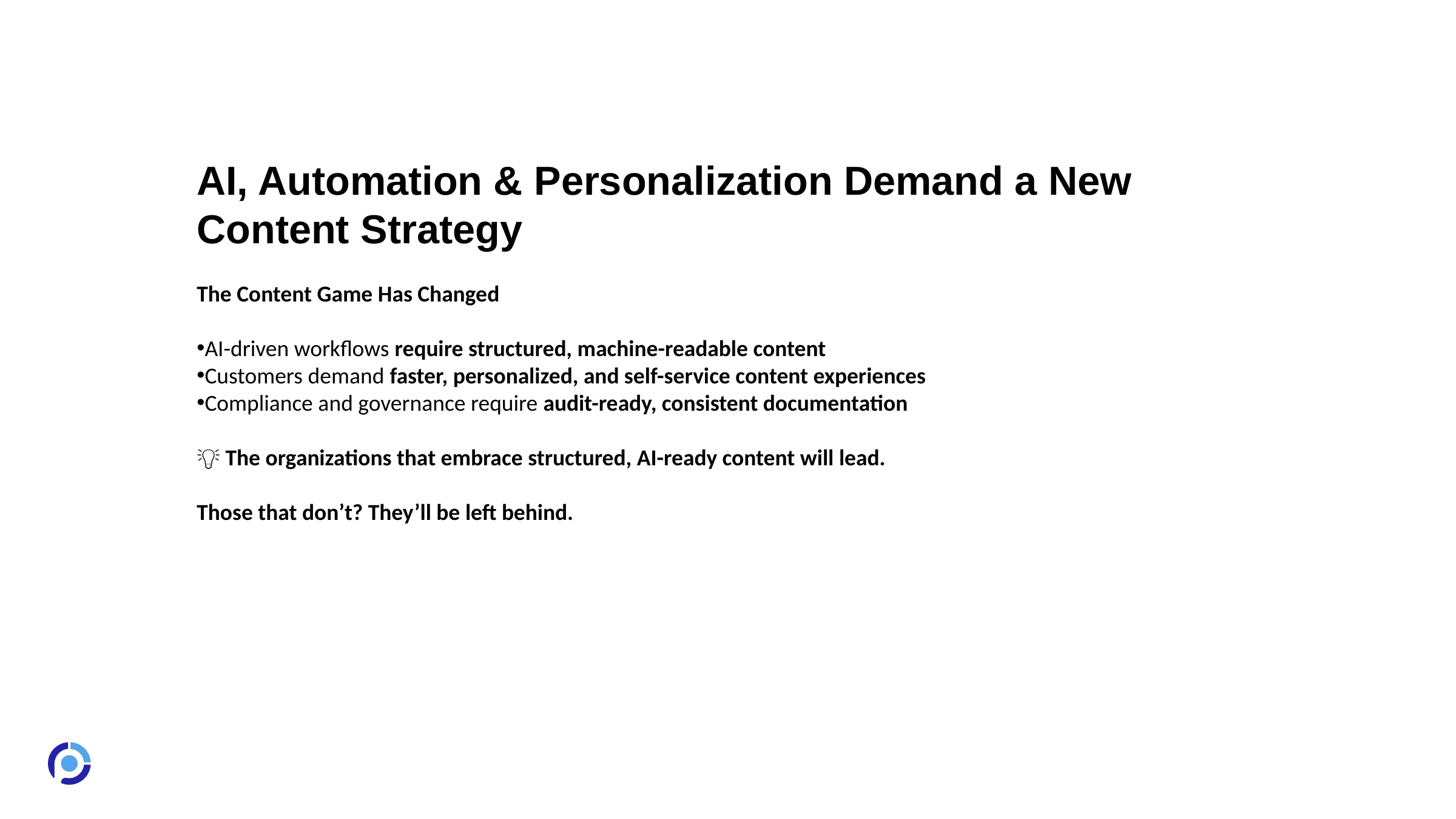

AI, Automation & Personalization Demand a New Content Strategy

The Content Game Has Changed
AI-driven workflows require structured, machine-readable content
Customers demand faster, personalized, and self-service content experiences
Compliance and governance require audit-ready, consistent documentation

💡 The organizations that embrace structured, AI-ready content will lead.

Those that don’t? They’ll be left behind.